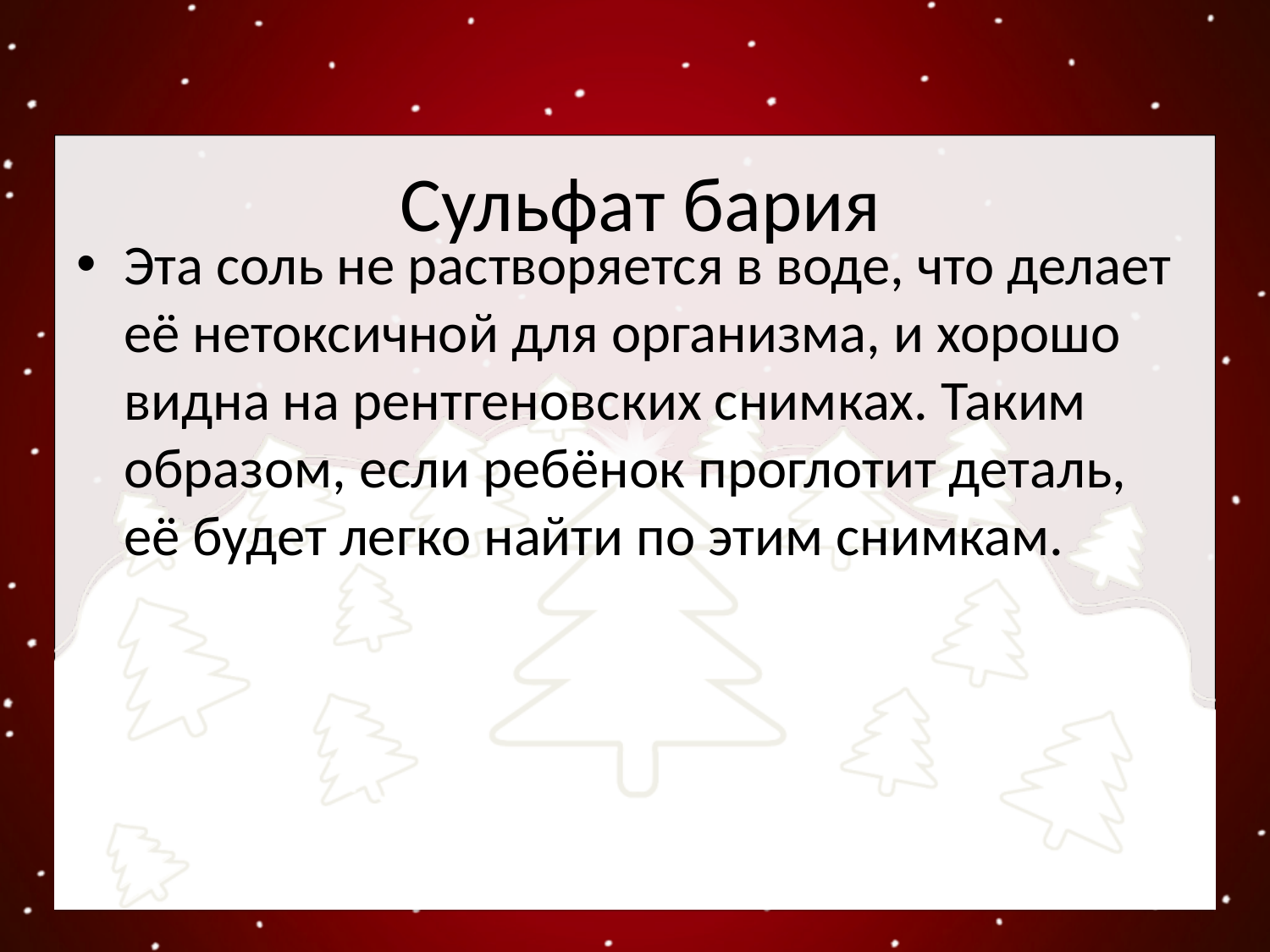

# Сульфат бария
Эта соль не растворяется в воде, что делает её нетоксичной для организма, и хорошо видна на рентгеновских снимках. Таким образом, если ребёнок проглотит деталь, её будет легко найти по этим снимкам.